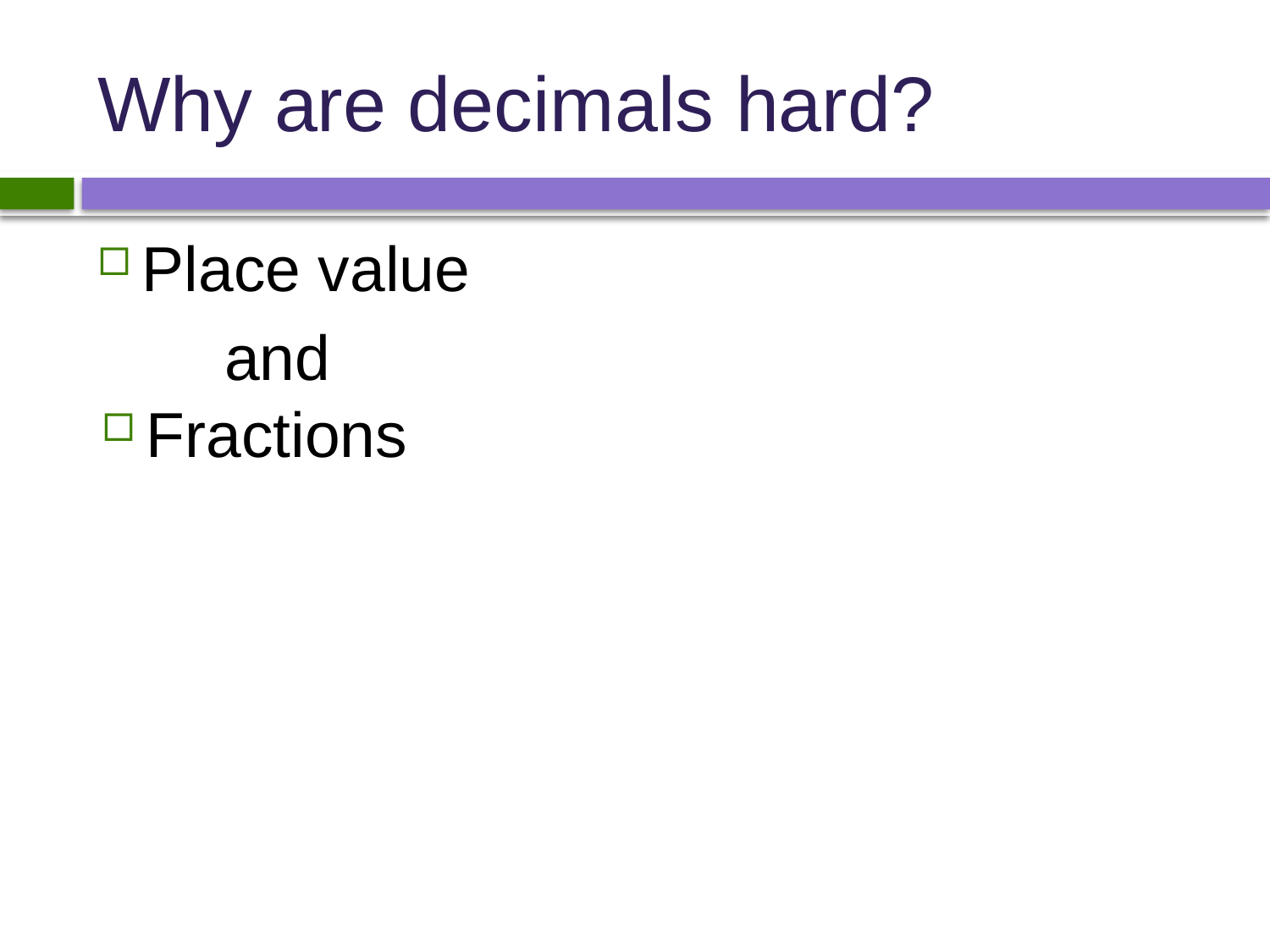

# Why are decimals hard?
Place value
	and
Fractions